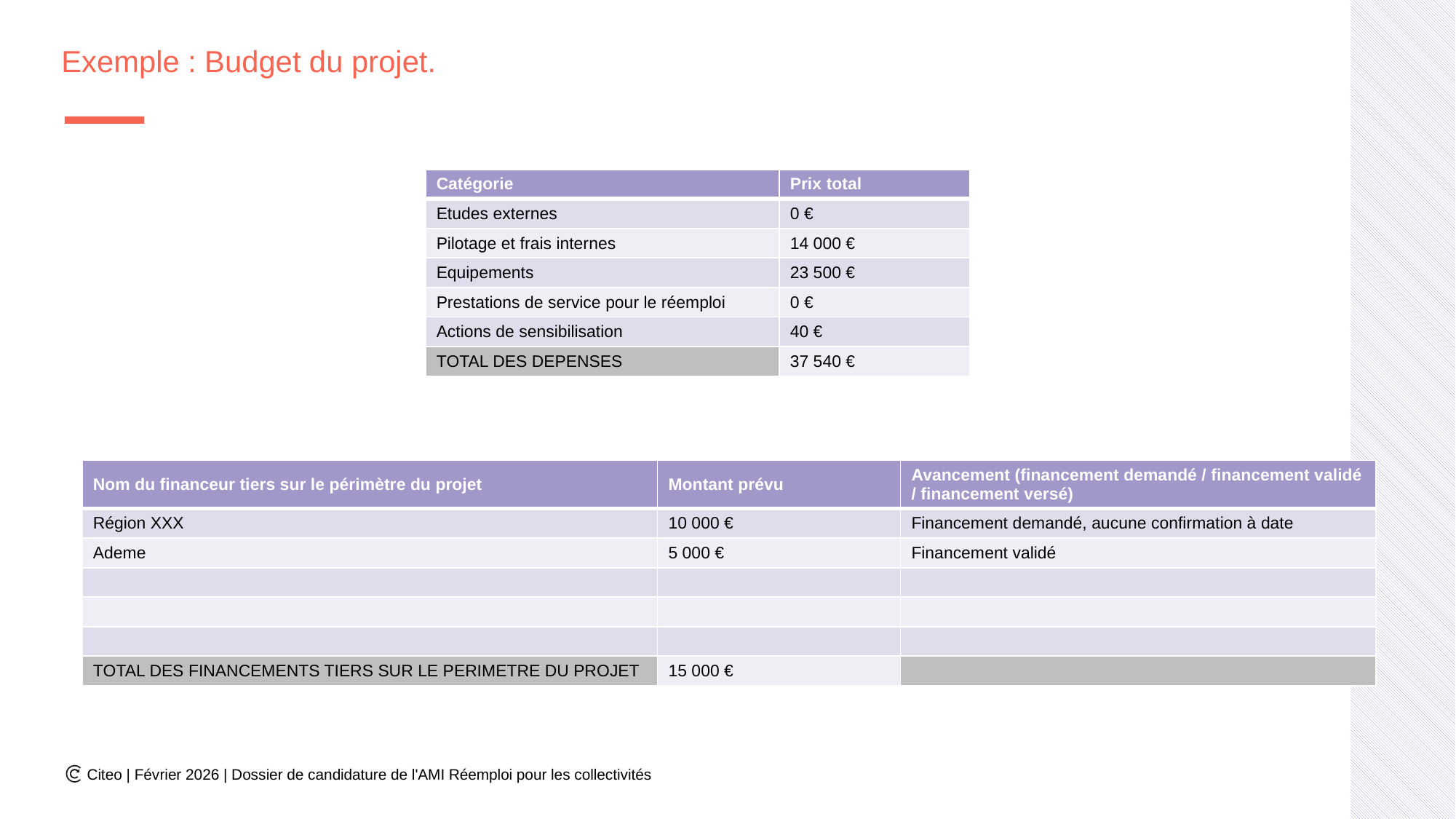

# Exemple : Budget du projet.
| Catégorie | Prix total |
| --- | --- |
| Etudes externes | 0 € |
| Pilotage et frais internes | 14 000 € |
| Equipements | 23 500 € |
| Prestations de service pour le réemploi | 0 € |
| Actions de sensibilisation | 40 € |
| TOTAL DES DEPENSES | 37 540 € |
| Nom du financeur tiers sur le périmètre du projet | Montant prévu | Avancement (financement demandé / financement validé / financement versé) |
| --- | --- | --- |
| Région XXX | 10 000 € | Financement demandé, aucune confirmation à date |
| Ademe | 5 000 € | Financement validé |
|  |  |  |
|  |  |  |
|  |  |  |
| TOTAL DES FINANCEMENTS TIERS SUR LE PERIMETRE DU PROJET | 15 000 € |  |
Citeo | Février 2026 | Dossier de candidature de l'AMI Réemploi pour les collectivités
53